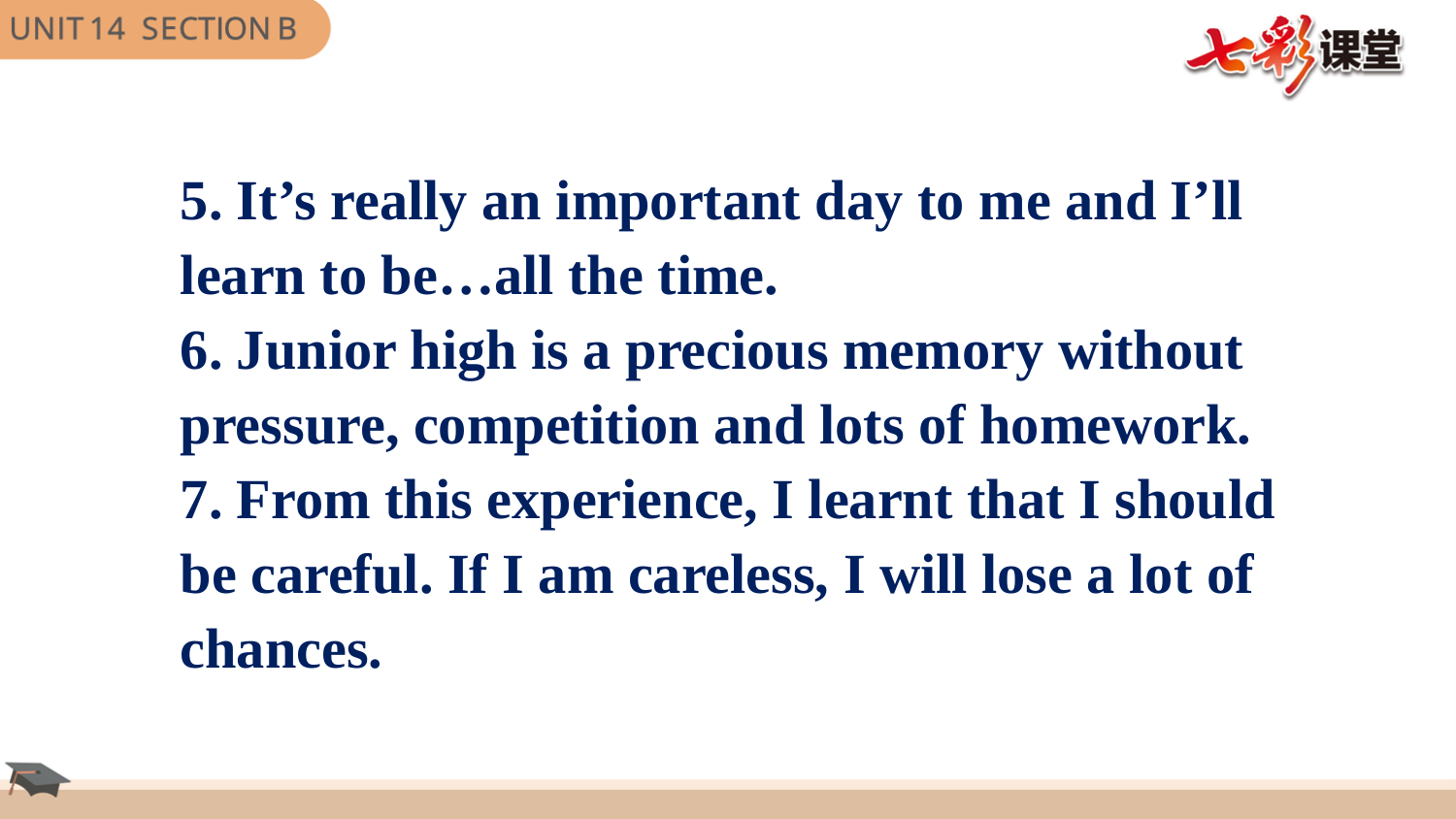

5. It’s really an important day to me and I’ll learn to be…all the time.
6. Junior high is a precious memory without pressure, competition and lots of homework.
7. From this experience, I learnt that I should be careful. If I am careless, I will lose a lot of chances.